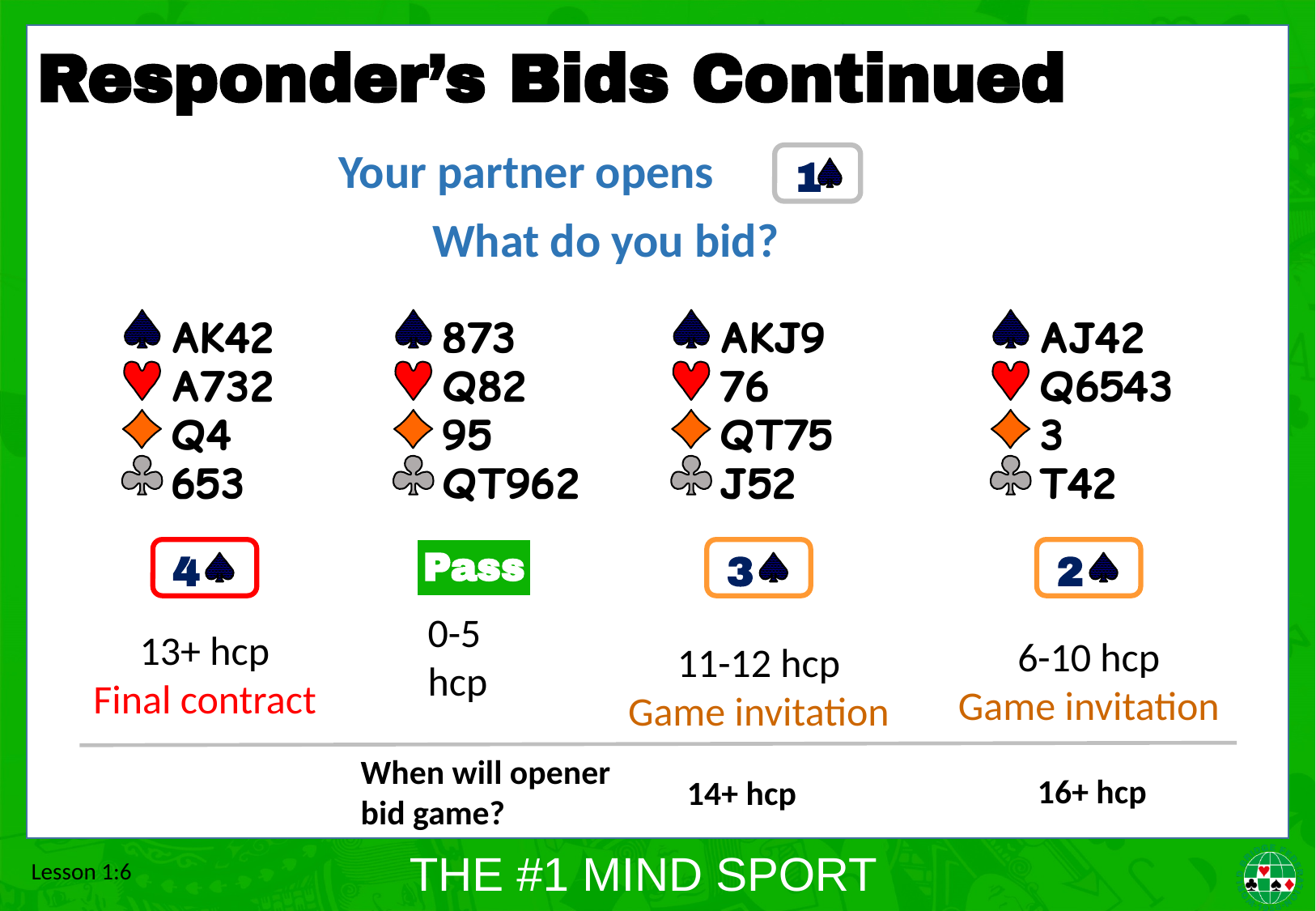

# Responder’s Bids Continued
Your partner opens
1

What do you bid?
AK42
A732
Q4
653

873
Q82
95
QT962

AKJ9
76
QT75
J52

AJ42
Q6543
3
T42

4

3

2

Pass
13+ hcp
Final contract
0-5 hcp
11-12 hcp
Game invitation
6-10 hcp
Game invitation
When will opener bid game?
16+ hcp
14+ hcp